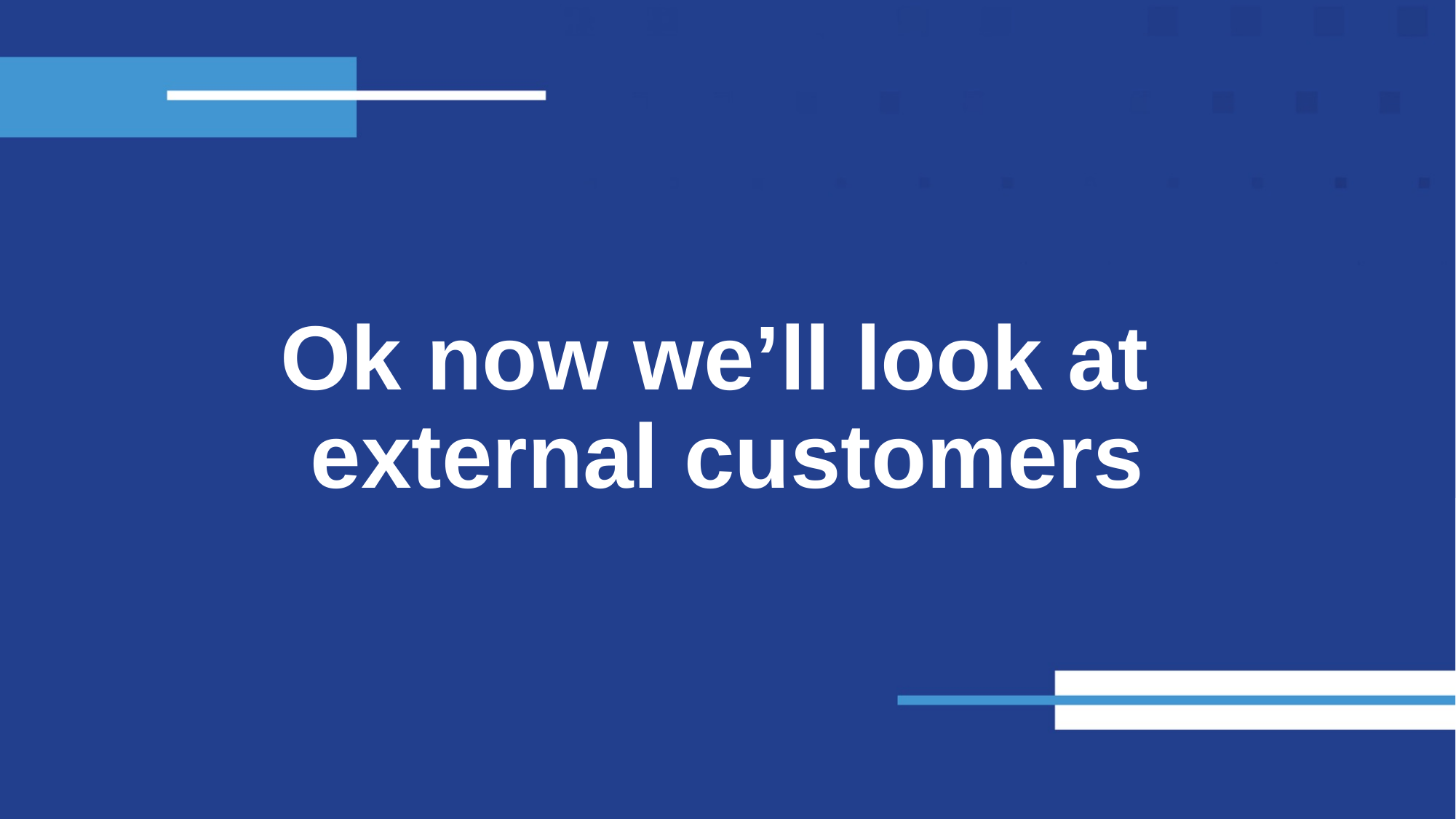

# Ok now we’ll look at external customers